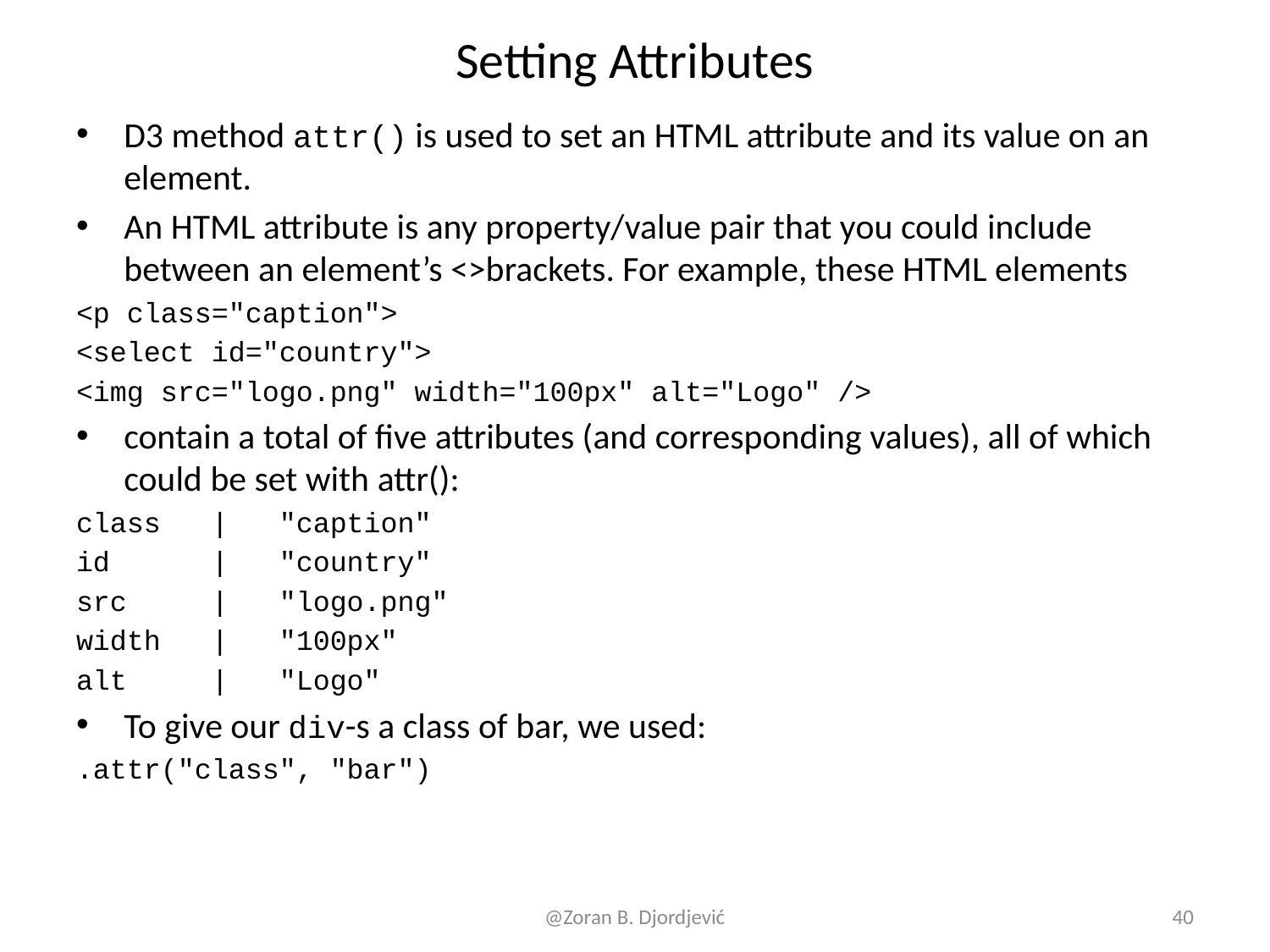

# Setting Attributes
D3 method attr() is used to set an HTML attribute and its value on an element.
An HTML attribute is any property/value pair that you could include between an element’s <>brackets. For example, these HTML elements
<p class="caption">
<select id="country">
<img src="logo.png" width="100px" alt="Logo" />
contain a total of five attributes (and corresponding values), all of which could be set with attr():
class   |   "caption"
id      |   "country"
src     |   "logo.png"
width   |   "100px"
alt     |   "Logo"
To give our div-s a class of bar, we used:
.attr("class", "bar")

@Zoran B. Djordjević
40